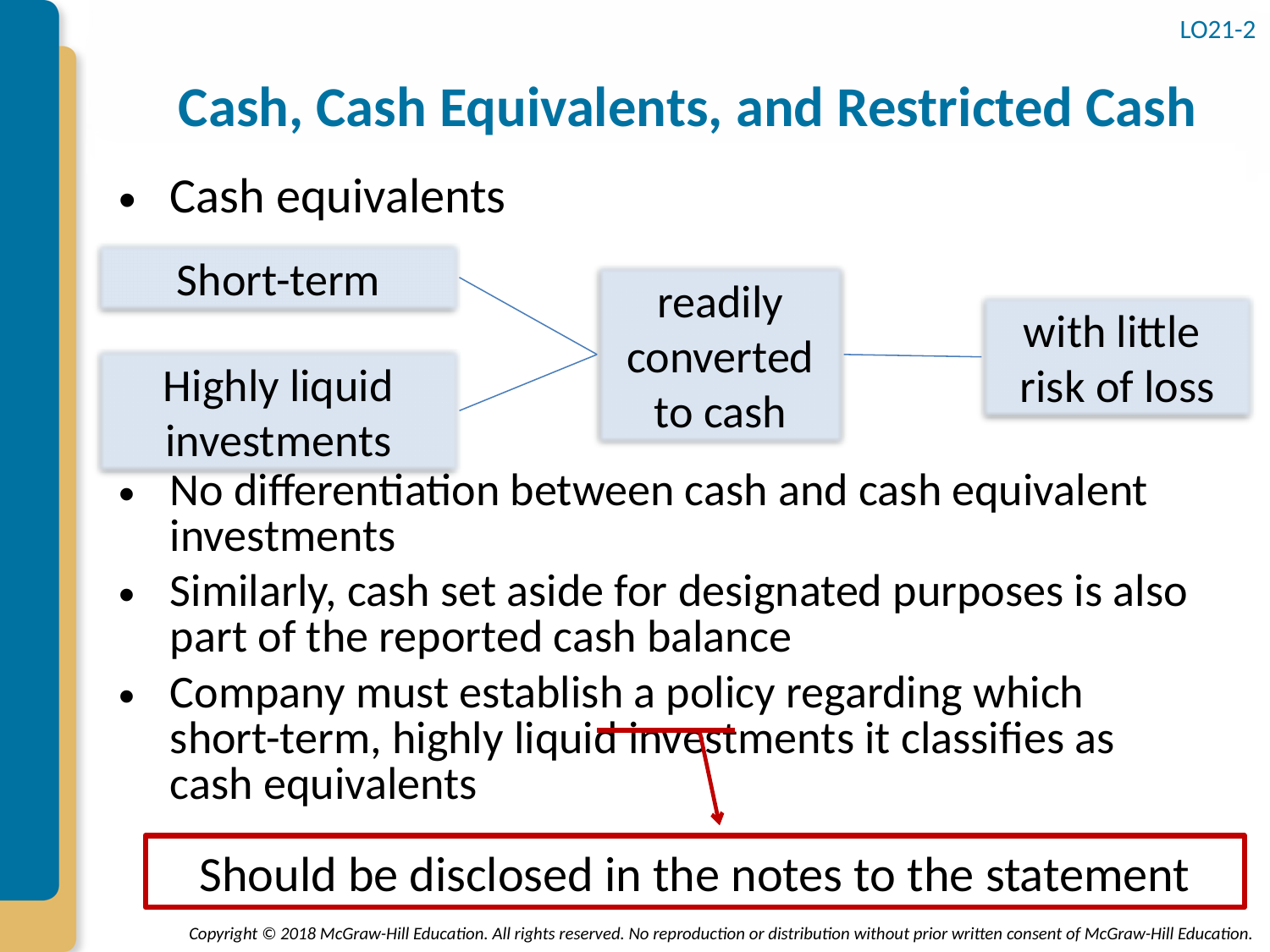

# Cash, Cash Equivalents, and Restricted Cash
LO21-2
Cash equivalents

No differentiation between cash and cash equivalent investments
Similarly, cash set aside for designated purposes is also part of the reported cash balance
Company must establish a policy regarding which short-term, highly liquid investments it classifies as cash equivalents
Short-term
readily converted to cash
with little
risk of loss
Highly liquid investments
Should be disclosed in the notes to the statement